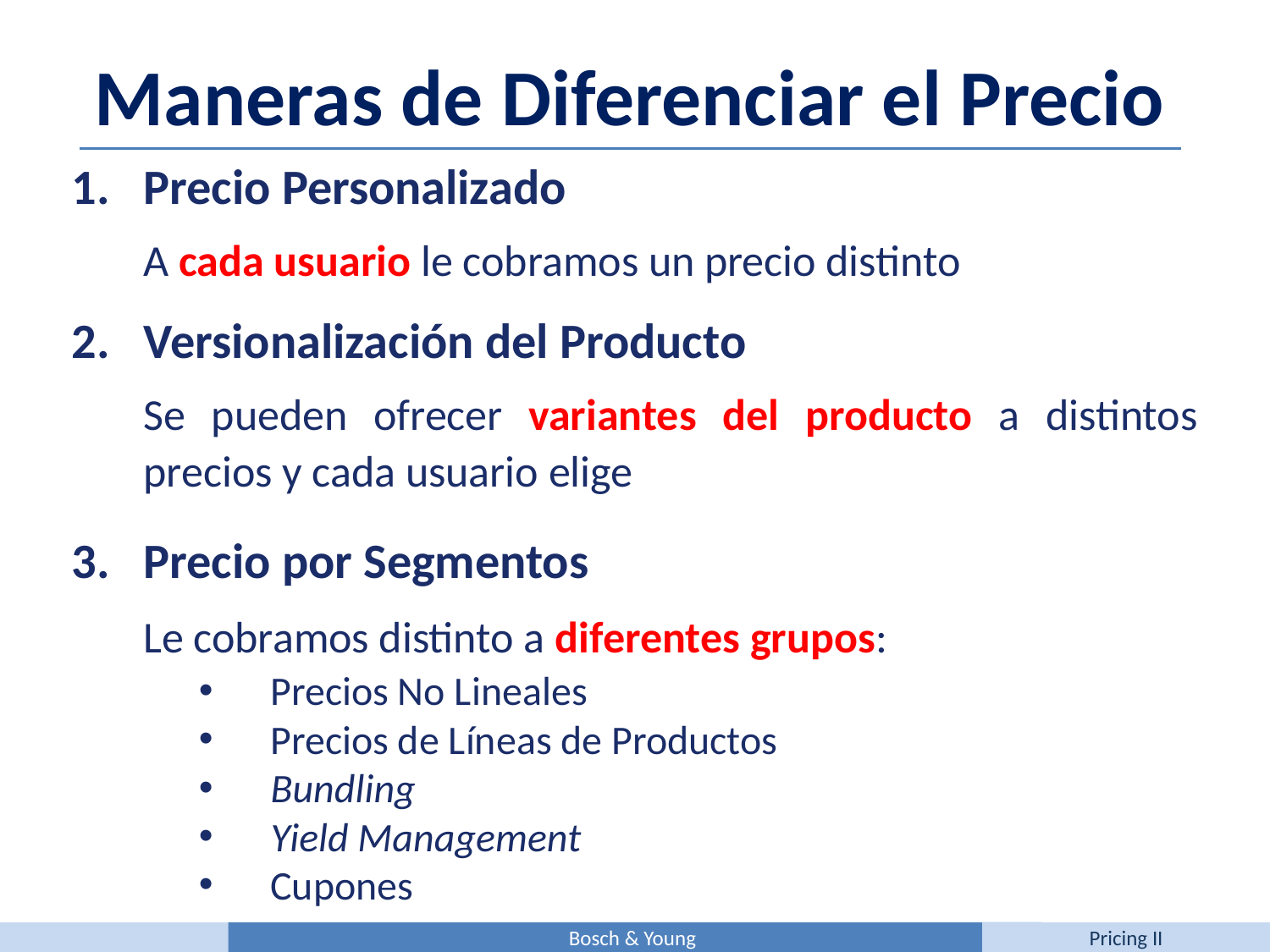

Maneras de Diferenciar el Precio
Precio Personalizado
	A cada usuario le cobramos un precio distinto

Versionalización del Producto
	Se pueden ofrecer variantes del producto a distintos precios y cada usuario elige

Precio por Segmentos
	Le cobramos distinto a diferentes grupos:
Precios No Lineales
Precios de Líneas de Productos
Bundling
Yield Management
Cupones

Bosch & Young
Pricing II